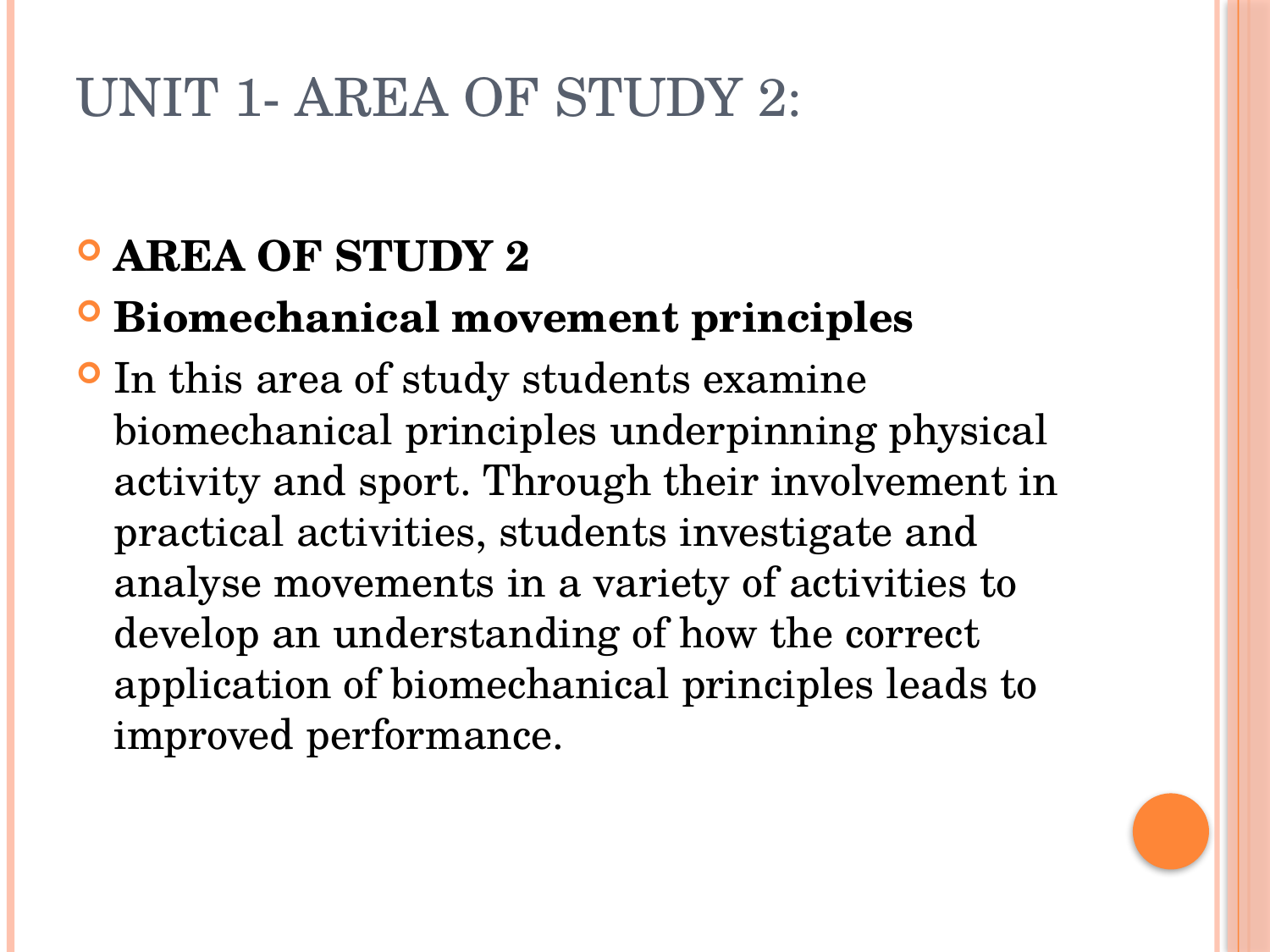

# Unit 1- AREA OF STUDY 2:
AREA OF STUDY 2
Biomechanical movement principles
In this area of study students examine biomechanical principles underpinning physical activity and sport. Through their involvement in practical activities, students investigate and analyse movements in a variety of activities to develop an understanding of how the correct application of biomechanical principles leads to improved performance.